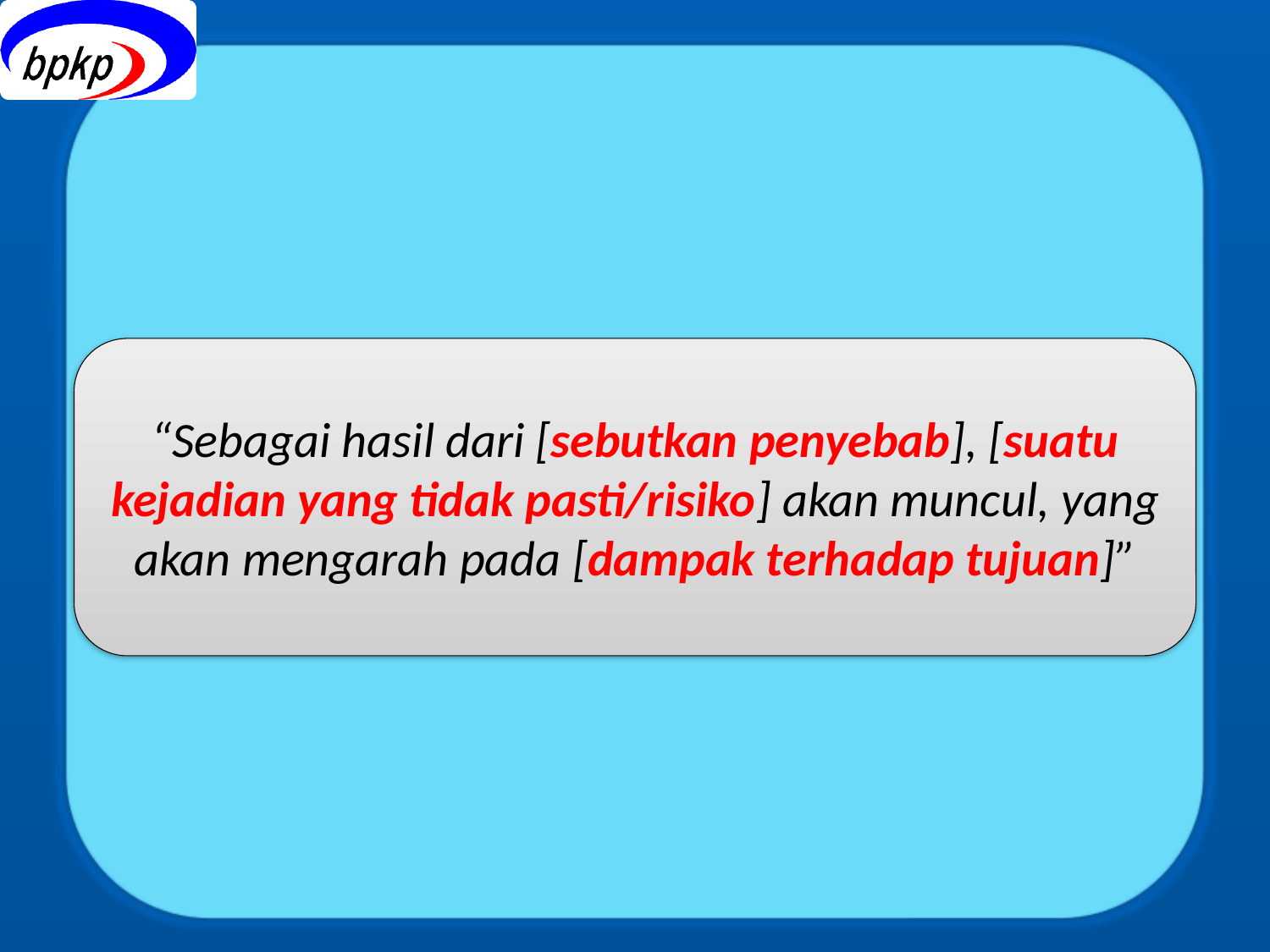

#

“Sebagai hasil dari [sebutkan penyebab], [suatu kejadian yang tidak pasti/risiko] akan muncul, yang akan mengarah pada [dampak terhadap tujuan]”